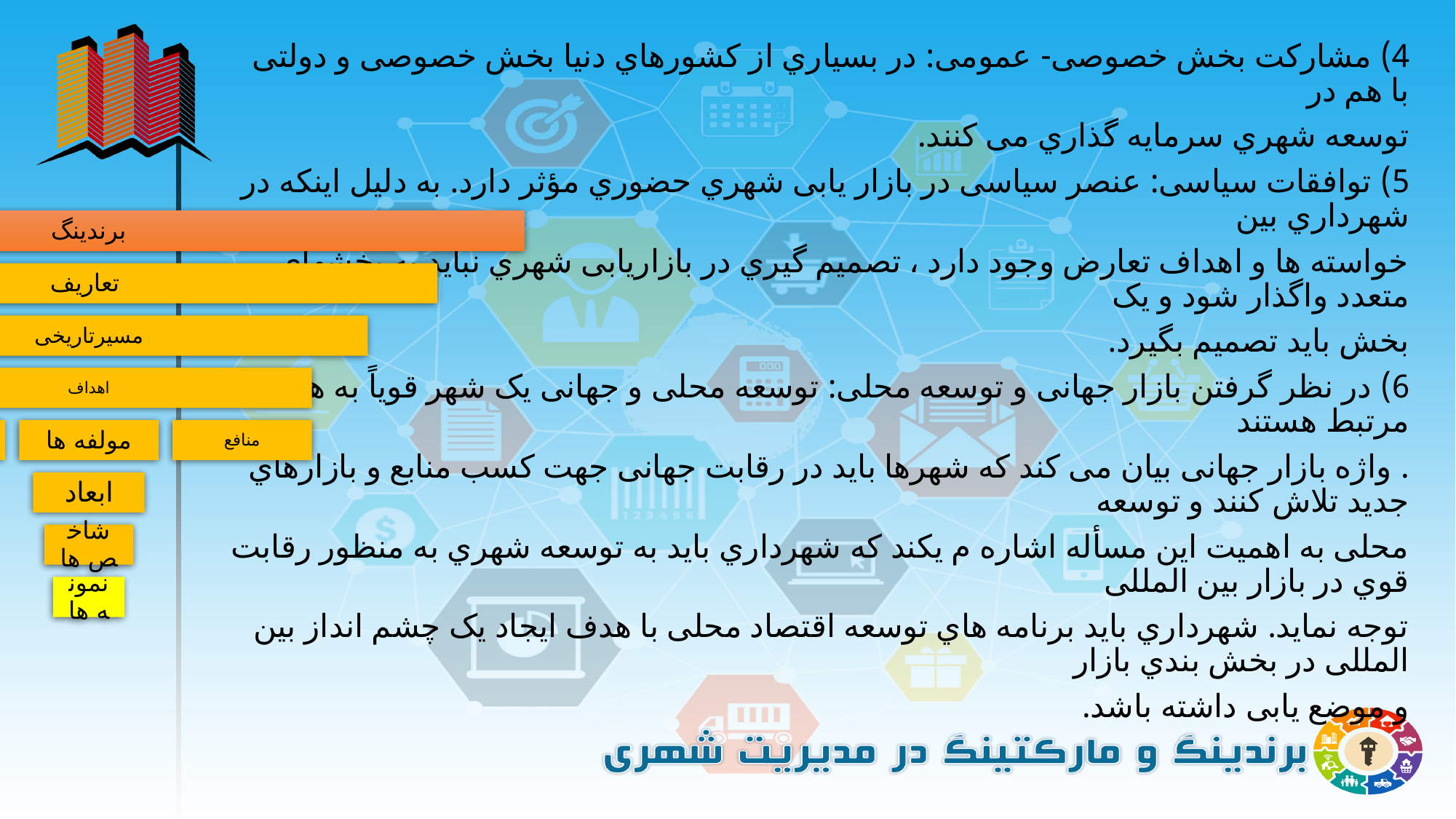

4) مشارکت بخش خصوصی- عمومی: در بسیاري از کشورهاي دنیا بخش خصوصی و دولتی با هم در
توسعه شهري سرمایه گذاري می کنند.
5) توافقات سیاسی: عنصر سیاسی در بازار یابی شهري حضوري مؤثر دارد. به دلیل اینکه در شهرداري بین
خواسته ها و اهداف تعارض وجود دارد ، تصمیم گیري در بازاریابی شهري نباید به بخشهاي متعدد واگذار شود و یک
بخش باید تصمیم بگیرد.
6) در نظر گرفتن بازار جهانی و توسعه محلی: توسعه محلی و جهانی یک شهر قویاً به هم مرتبط هستند
. واژه بازار جهانی بیان می کند که شهرها باید در رقابت جهانی جهت کسب منابع و بازارهاي جدید تلاش کنند و توسعه
محلی به اهمیت این مسأله اشاره م یکند که شهرداري باید به توسعه شهري به منظور رقابت قوي در بازار بین المللی
توجه نماید. شهرداري باید برنامه هاي توسعه اقتصاد محلی با هدف ایجاد یک چشم انداز بین المللی در بخش بندي بازار
و موضع یابی داشته باشد.

برندینگ
تعاریف
مسیرتاریخی
اهداف
مولفه ها
منافع
ابعاد
شاخص ها
نمونه ها